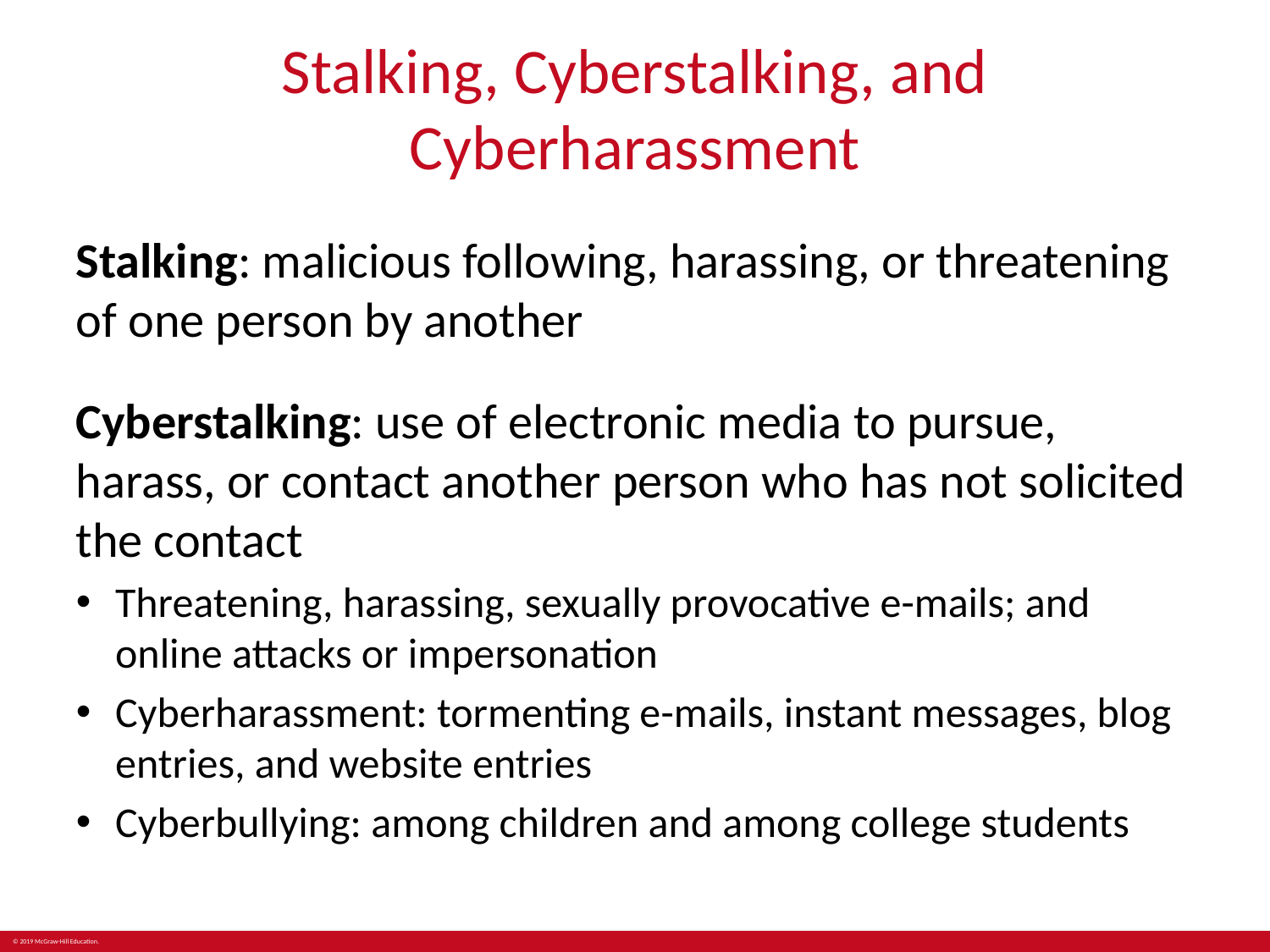

# Stalking, Cyberstalking, and Cyberharassment
Stalking: malicious following, harassing, or threatening of one person by another
Cyberstalking: use of electronic media to pursue, harass, or contact another person who has not solicited the contact
Threatening, harassing, sexually provocative e-mails; and online attacks or impersonation
Cyberharassment: tormenting e-mails, instant messages, blog entries, and website entries
Cyberbullying: among children and among college students